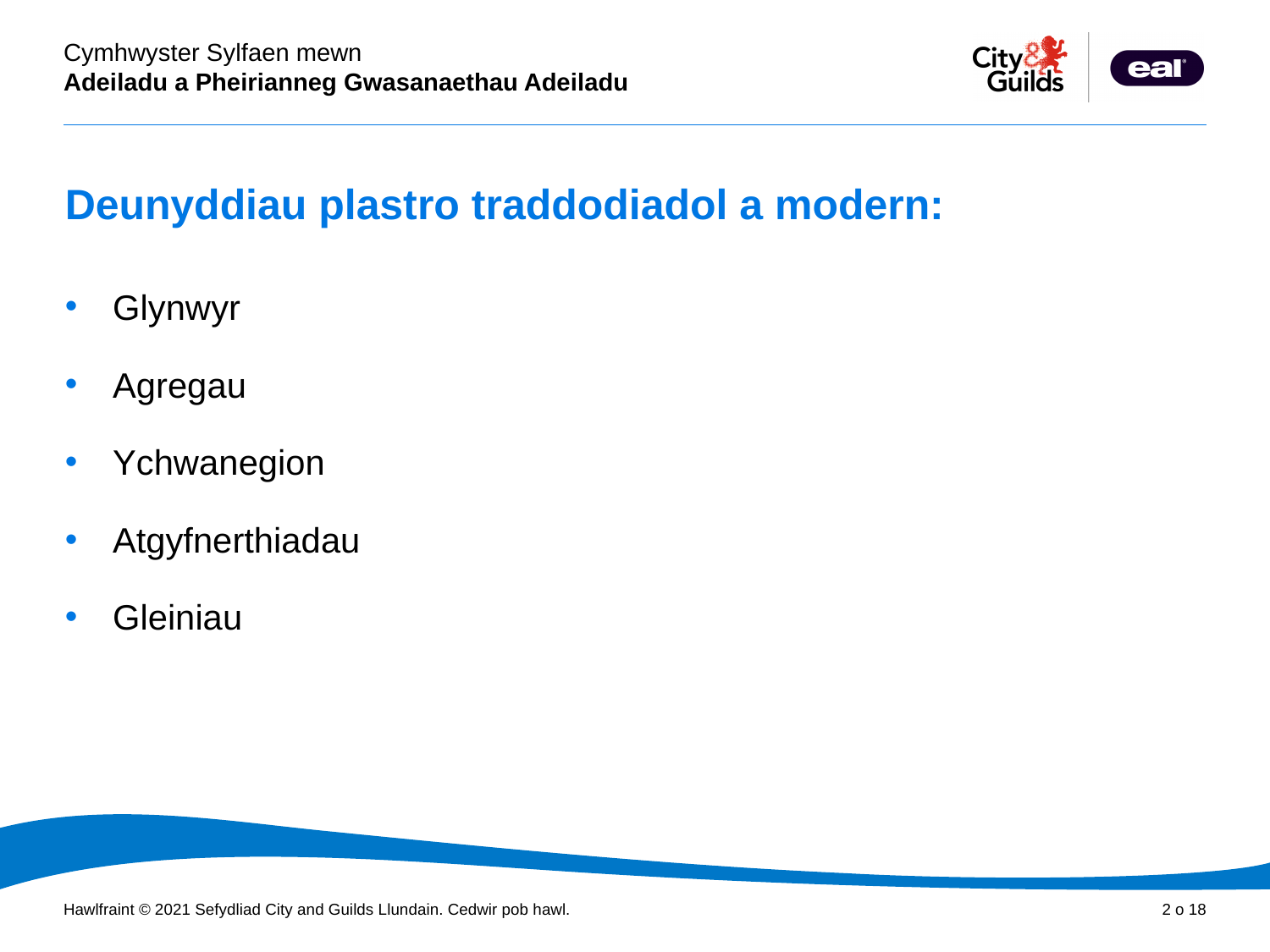

# Deunyddiau plastro traddodiadol a modern:

Glynwyr
Agregau
Ychwanegion
Atgyfnerthiadau
Gleiniau